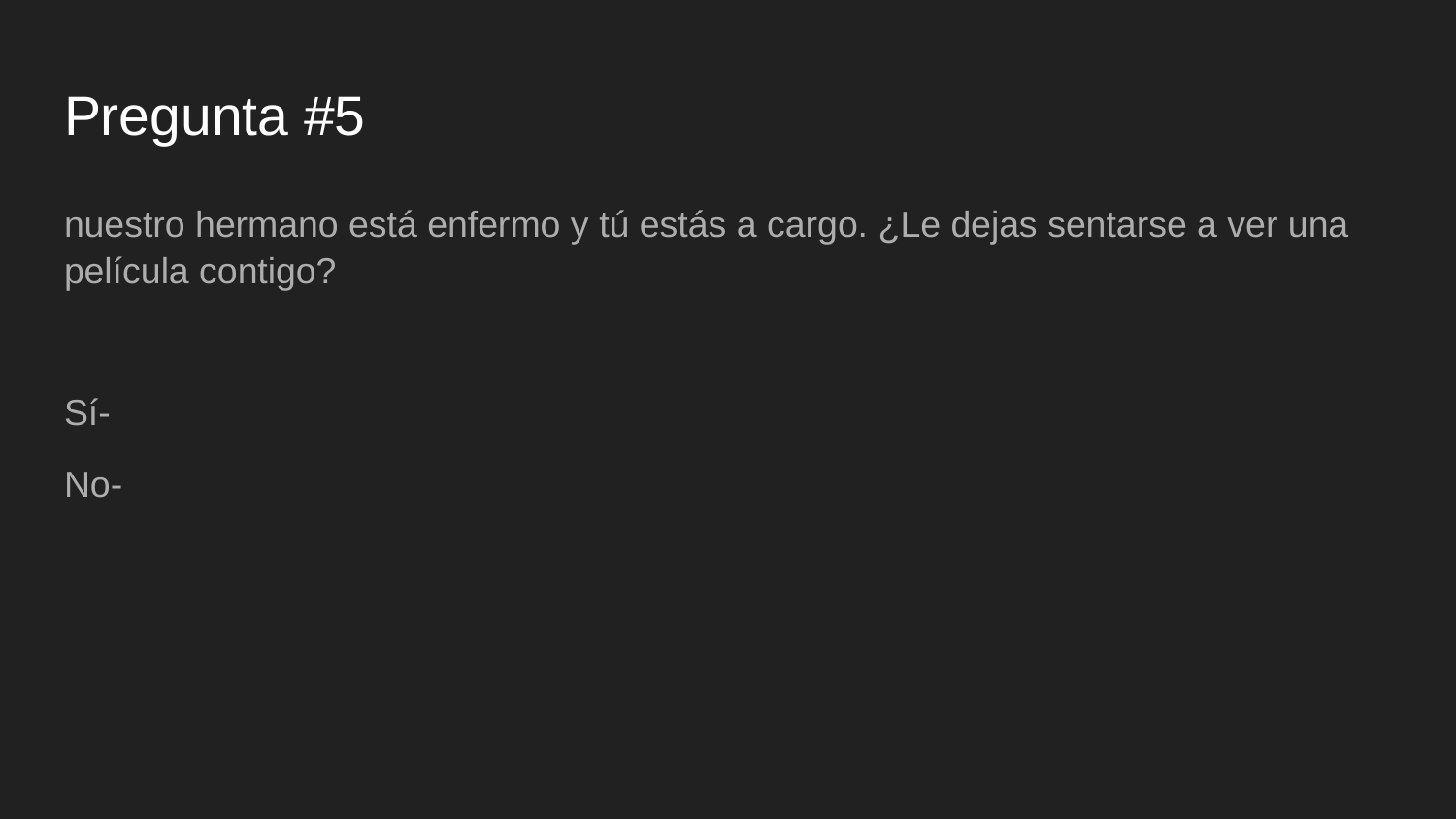

# Pregunta #5
nuestro hermano está enfermo y tú estás a cargo. ¿Le dejas sentarse a ver una película contigo?

Sí-
No-